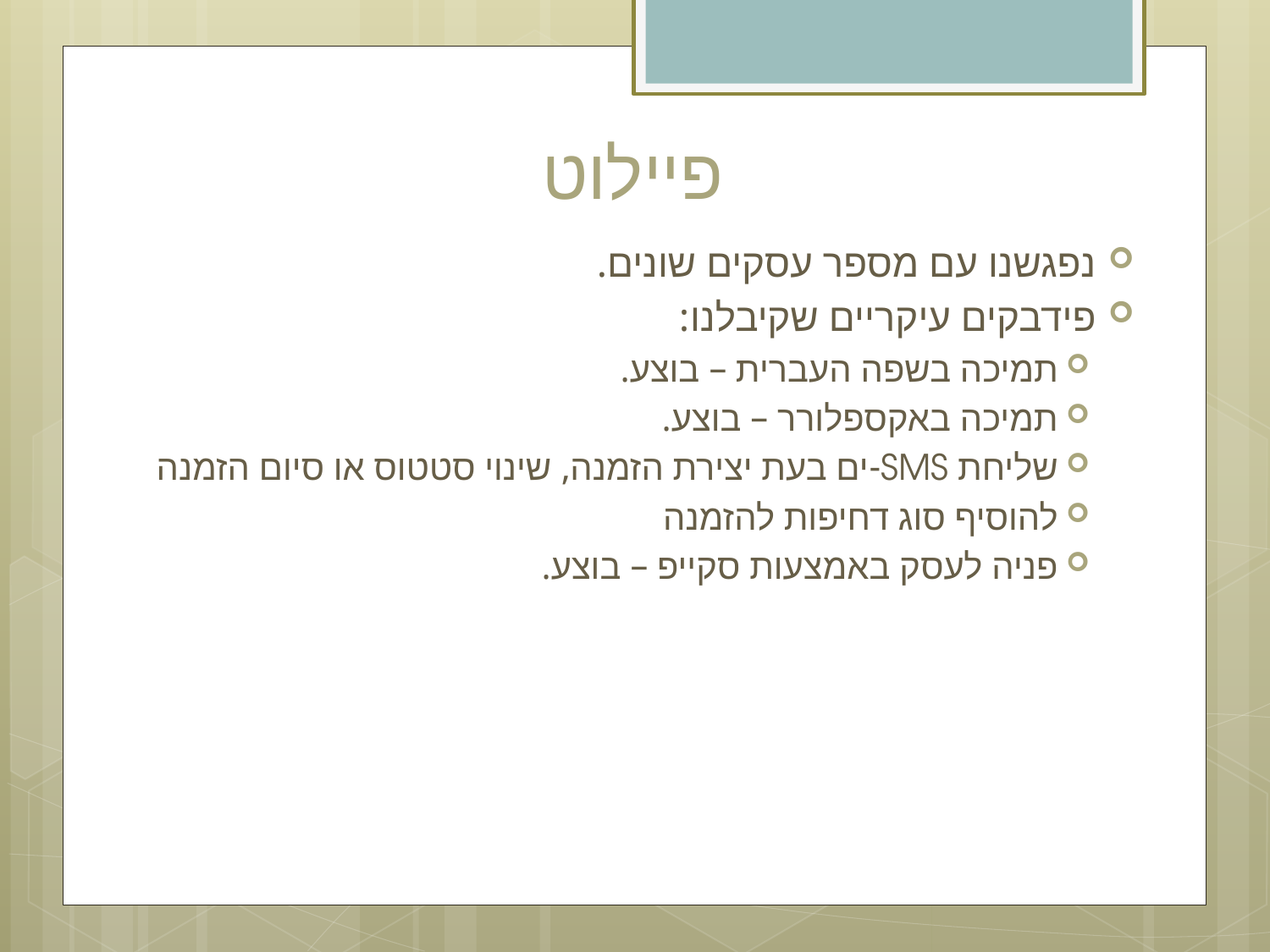

# פיילוט
נפגשנו עם מספר עסקים שונים.
פידבקים עיקריים שקיבלנו:
תמיכה בשפה העברית – בוצע.
תמיכה באקספלורר – בוצע.
שליחת SMS-ים בעת יצירת הזמנה, שינוי סטטוס או סיום הזמנה
להוסיף סוג דחיפות להזמנה
פניה לעסק באמצעות סקייפ – בוצע.